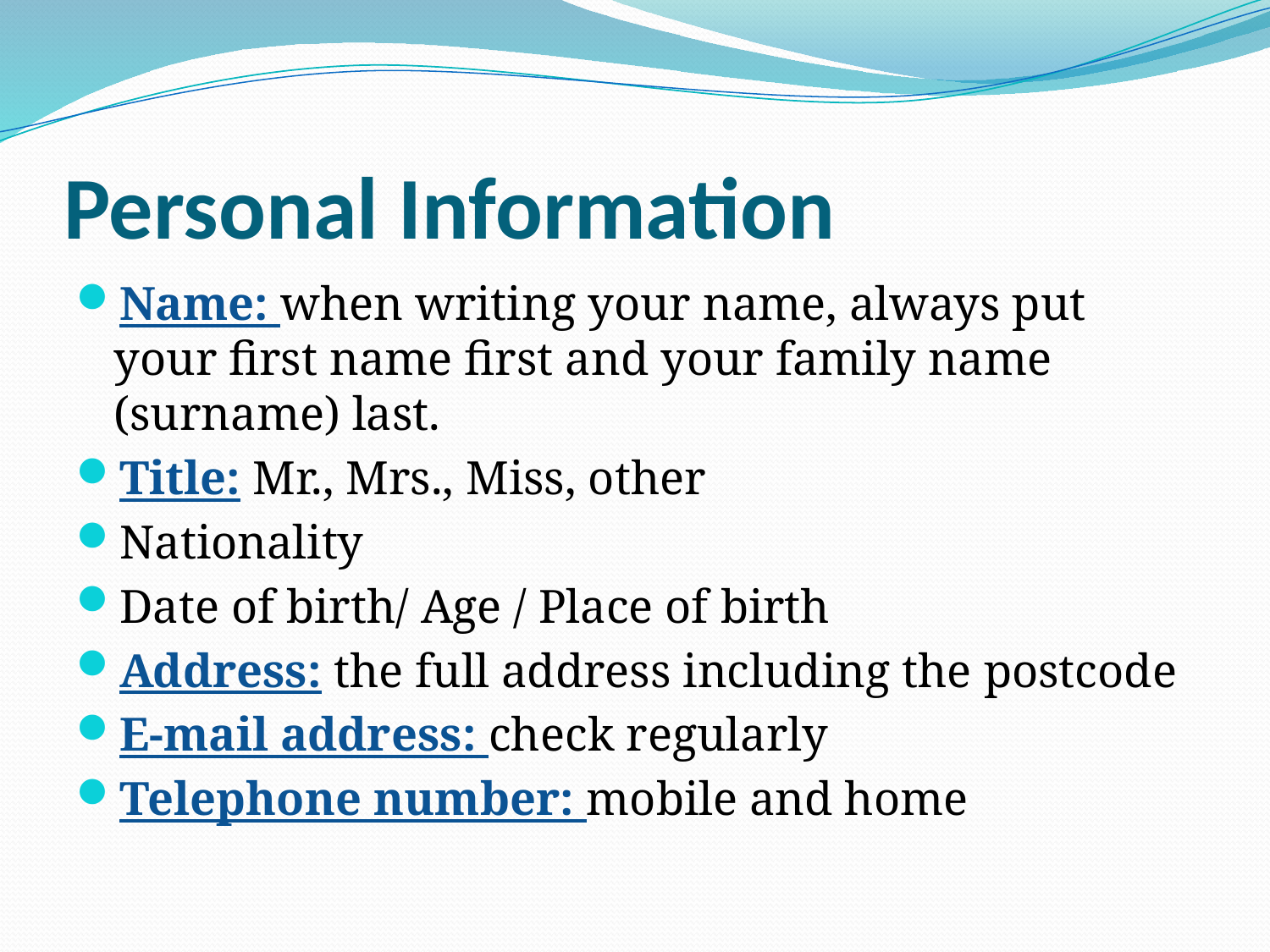

# Personal Information
Name: when writing your name, always put your first name first and your family name (surname) last.
Title: Mr., Mrs., Miss, other
Nationality
Date of birth/ Age / Place of birth
Address: the full address including the postcode
E-mail address: check regularly
Telephone number: mobile and home